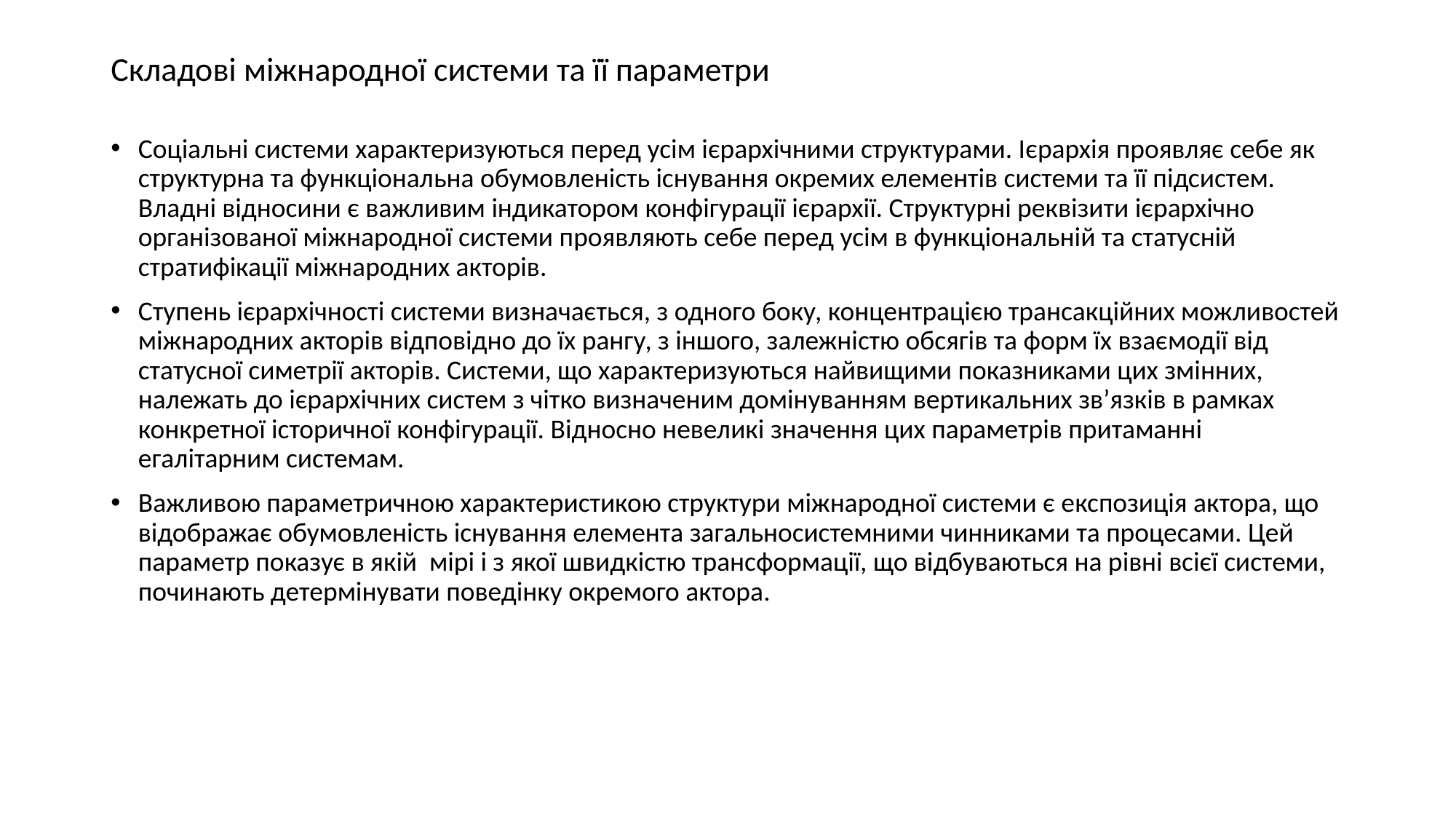

# Складові міжнародної системи та її параметри
Соціальні системи характеризуються перед усім ієрархічними структурами. Ієрархія проявляє себе як структурна та функціональна обумовленість існування окремих елементів системи та її підсистем. Владні відносини є важливим індикатором конфігурації ієрархії. Структурні реквізити ієрархічно організованої міжнародної системи проявляють себе перед усім в функціональній та статусній стратифікації міжнародних акторів.
Ступень ієрархічності системи визначається, з одного боку, концентрацією трансакційних можливостей міжнародних акторів відповідно до їх рангу, з іншого, залежністю обсягів та форм їх взаємодії від статусної симетрії акторів. Системи, що характеризуються найвищими показниками цих змінних, належать до ієрархічних систем з чітко визначеним домінуванням вертикальних зв’язків в рамках конкретної історичної конфігурації. Відносно невеликі значення цих параметрів притаманні егалітарним системам.
Важливою параметричною характеристикою структури міжнародної системи є експозиція актора, що відображає обумовленість існування елемента загальносистемними чинниками та процесами. Цей параметр показує в якій  мірі і з якої швидкістю трансформації, що відбуваються на рівні всієї системи, починають детермінувати поведінку окремого актора.